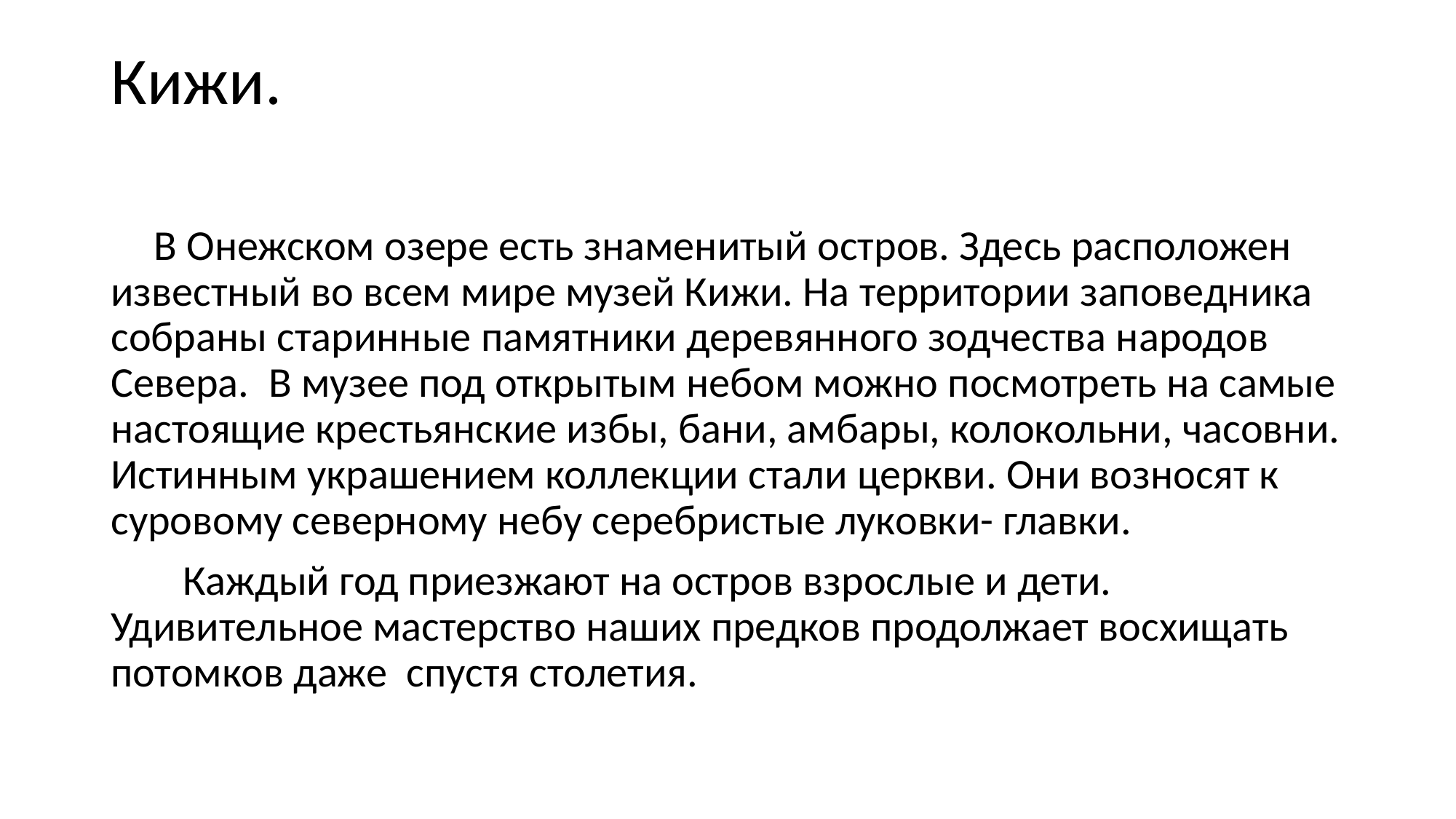

# Кижи.
В Онежском озере есть знаменитый остров. Здесь расположен известный во всем мире музей Кижи. На территории заповедника собраны старинные памятники деревянного зодчества народов Севера.  В музее под открытым небом можно посмотреть на самые настоящие крестьянские избы, бани, амбары, колокольни, часовни. Истинным украшением коллекции стали церкви. Они возносят к суровому северному небу серебристые луковки- главки.
   Каждый год приезжают на остров взрослые и дети. Удивительное мастерство наших предков продолжает восхищать потомков даже  спустя столетия.